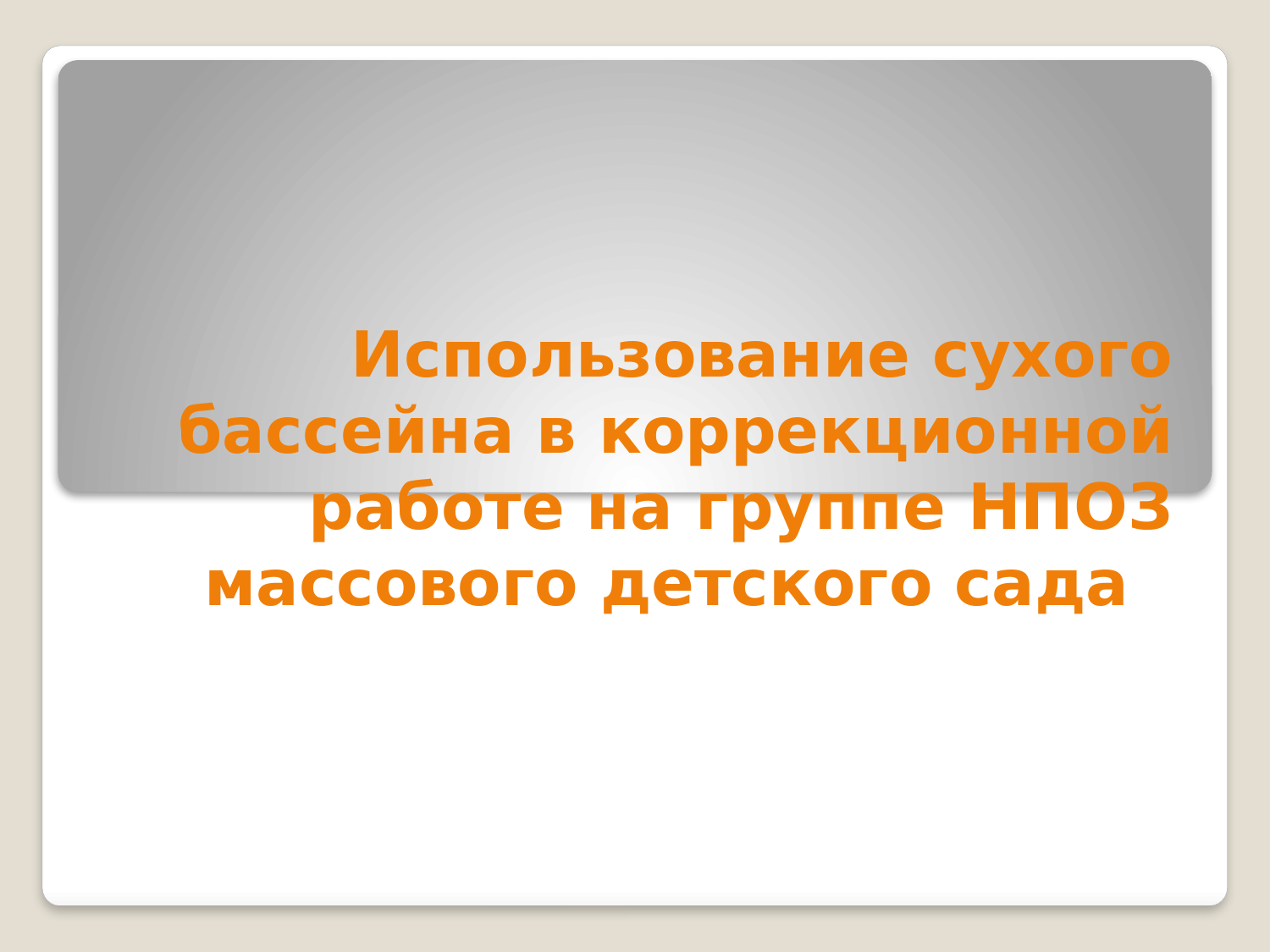

# Использование сухого бассейна в коррекционной работе на группе НПОЗ массового детского сада